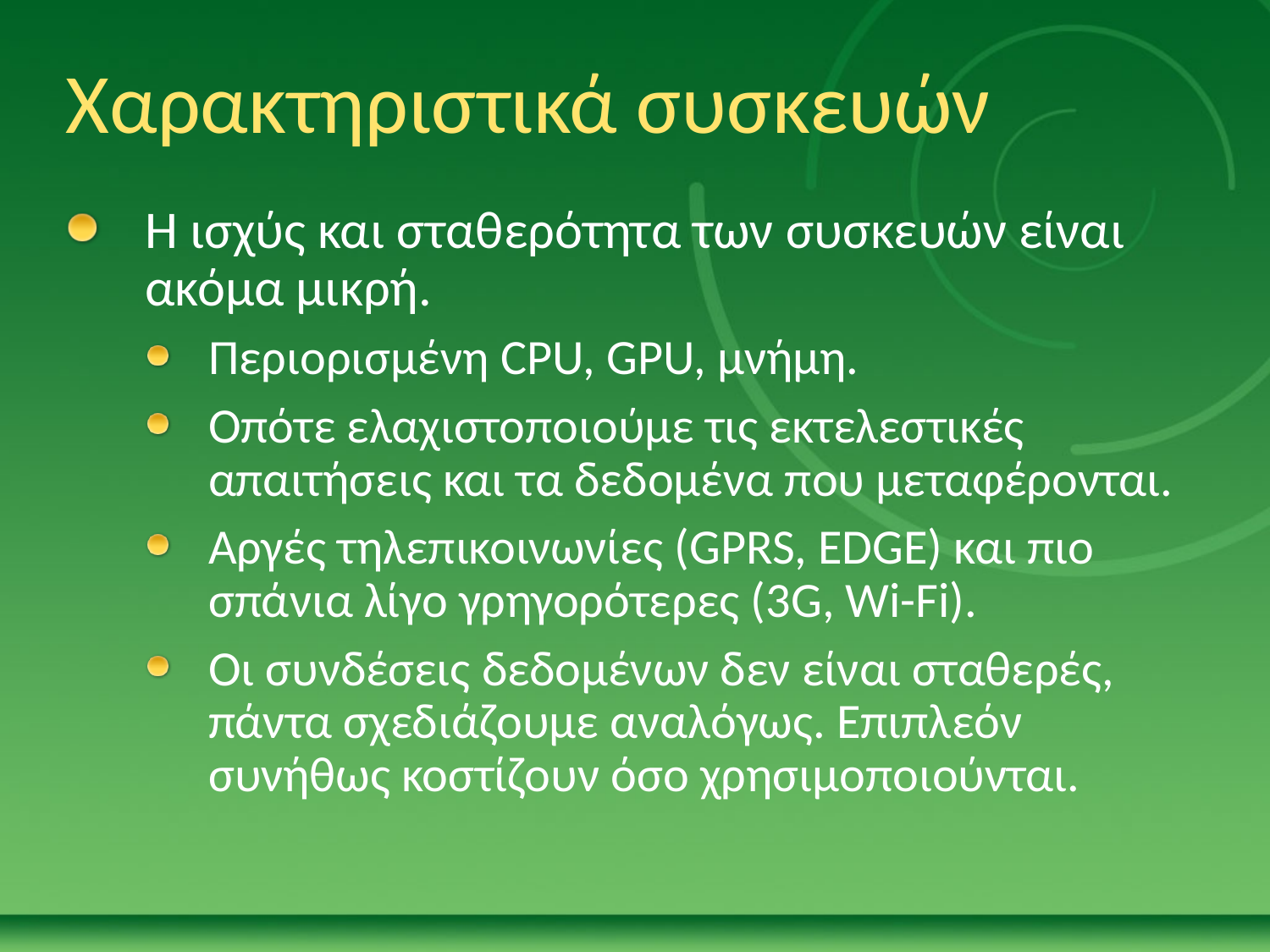

# Χαρακτηριστικά συσκευών
Η ισχύς και σταθερότητα των συσκευών είναι ακόμα μικρή.
Περιορισμένη CPU, GPU, μνήμη.
Οπότε ελαχιστοποιούμε τις εκτελεστικές απαιτήσεις και τα δεδομένα που μεταφέρονται.
Αργές τηλεπικοινωνίες (GPRS, EDGE) και πιο σπάνια λίγο γρηγορότερες (3G, Wi-Fi).
Οι συνδέσεις δεδομένων δεν είναι σταθερές, πάντα σχεδιάζουμε αναλόγως. Επιπλεόν συνήθως κοστίζουν όσο χρησιμοποιούνται.